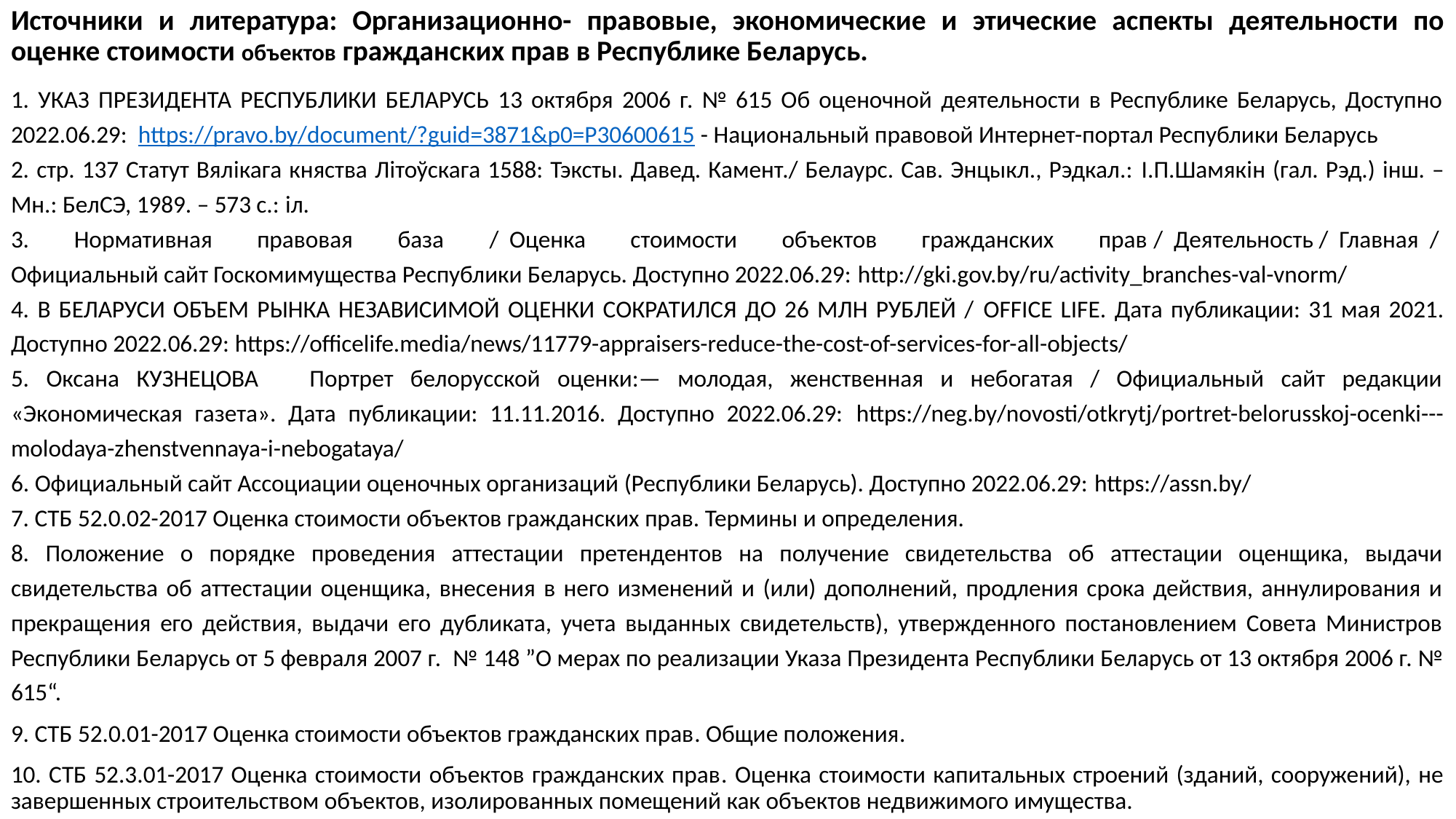

# Источники и литература: Организационно- правовые, экономические и этические аспекты деятельности по оценке стоимости объектов гражданских прав в Республике Беларусь.
1. УКАЗ ПРЕЗИДЕНТА РЕСПУБЛИКИ БЕЛАРУСЬ 13 октября 2006 г. № 615 Об оценочной деятельности в Республике Беларусь, Доступно 2022.06.29:  https://pravo.by/document/?guid=3871&p0=P30600615 - Национальный правовой Интернет-портал Республики Беларусь
2. стр. 137 Статут Вялiкага княства Лiтоўскага 1588: Тэксты. Давед. Камент./ Белаурс. Сав. Энцыкл., Рэдкал.: I.П.Шамякiн (гал. Рэд.) iнш. – Мн.: БелСЭ, 1989. – 573 с.: iл.
3. Нормативная правовая база /  Оценка стоимости объектов гражданских прав /  Деятельность /  Главная  / 
Официальный сайт Госкомимущества Республики Беларусь. Доступно 2022.06.29: http://gki.gov.by/ru/activity_branches-val-vnorm/
4. В БЕЛАРУСИ ОБЪЕМ РЫНКА НЕЗАВИСИМОЙ ОЦЕНКИ СОКРАТИЛСЯ ДО 26 МЛН РУБЛЕЙ / OFFICE LIFE. Дата публикации: 31 мая 2021. Доступно 2022.06.29: https://officelife.media/news/11779-appraisers-reduce-the-cost-of-services-for-all-objects/
5. Оксана КУЗНЕЦОВА   Портрет белорусской оценки:— молодая, женственная и небогатая / Официальный сайт редакции «Экономическая газета». Дата публикации: 11.11.2016. Доступно 2022.06.29: https://neg.by/novosti/otkrytj/portret-belorusskoj-ocenki---molodaya-zhenstvennaya-i-nebogataya/
6. Официальный сайт Ассоциации оценочных организаций (Республики Беларусь). Доступно 2022.06.29: https://assn.by/
7. СТБ 52.0.02-2017 Оценка стоимости объектов гражданских прав. Термины и определения.
8. Положение о порядке проведения аттестации претендентов на получение свидетельства об аттестации оценщика, выдачи свидетельства об аттестации оценщика, внесения в него изменений и (или) дополнений, продления срока действия, аннулирования и прекращения его действия, выдачи его дубликата, учета выданных свидетельств), утвержденного постановлением Совета Министров Республики Беларусь от 5 февраля 2007 г.  № 148 ”О мерах по реализации Указа Президента Республики Беларусь от 13 октября 2006 г. № 615“.
9. СТБ 52.0.01-2017 Оценка стоимости объектов гражданских прав. Общие положения.
10. СТБ 52.3.01-2017 Оценка стоимости объектов гражданских прав. Оценка стоимости капитальных строений (зданий, сооружений), не завершенных строительством объектов, изолированных помещений как объектов недвижимого имущества.